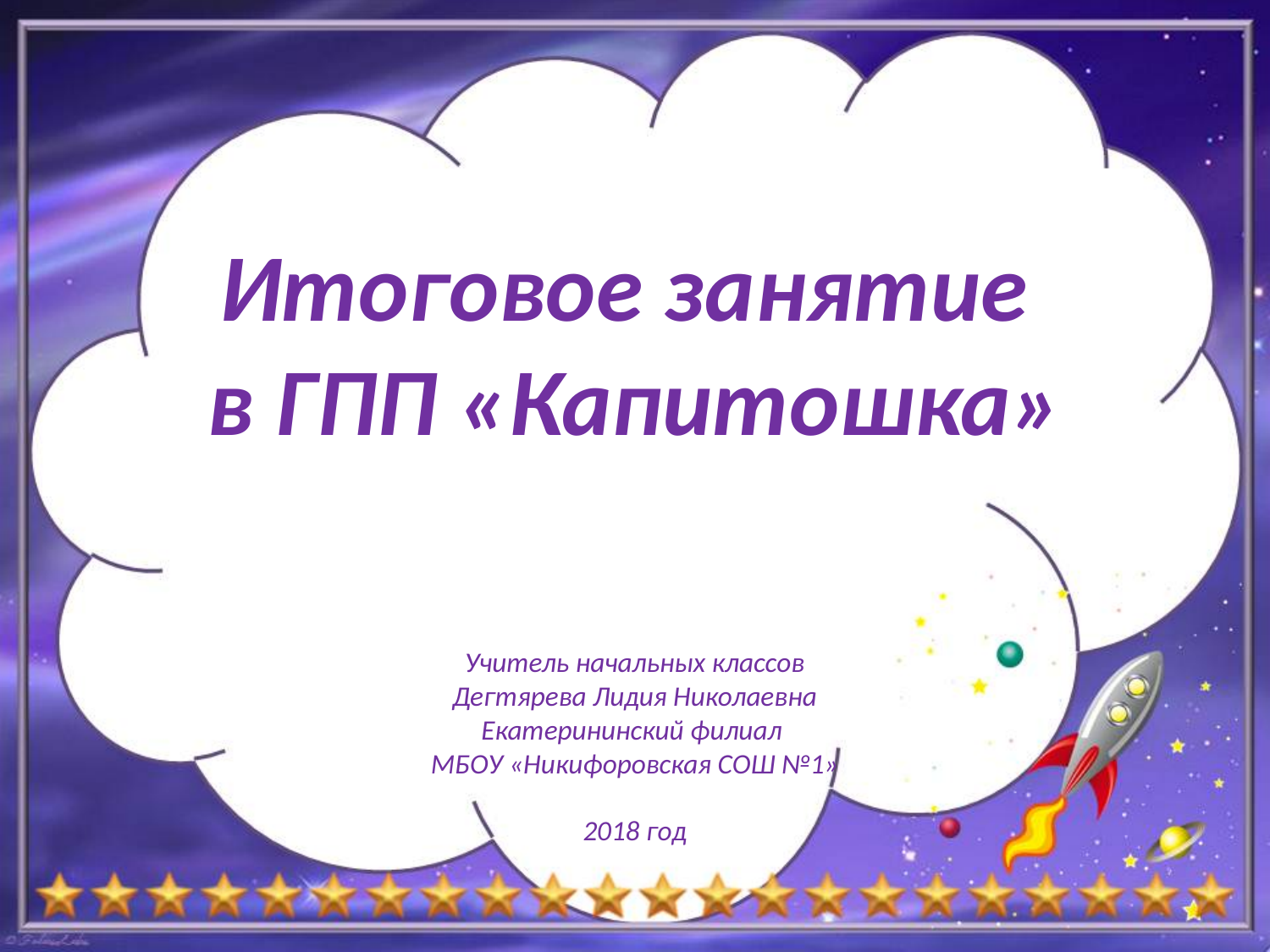

Итоговое занятие
в ГПП «Капитошка»
Учитель начальных классов
Дегтярева Лидия Николаевна
Екатерининский филиал
МБОУ «Никифоровская СОШ №1»

2018 год